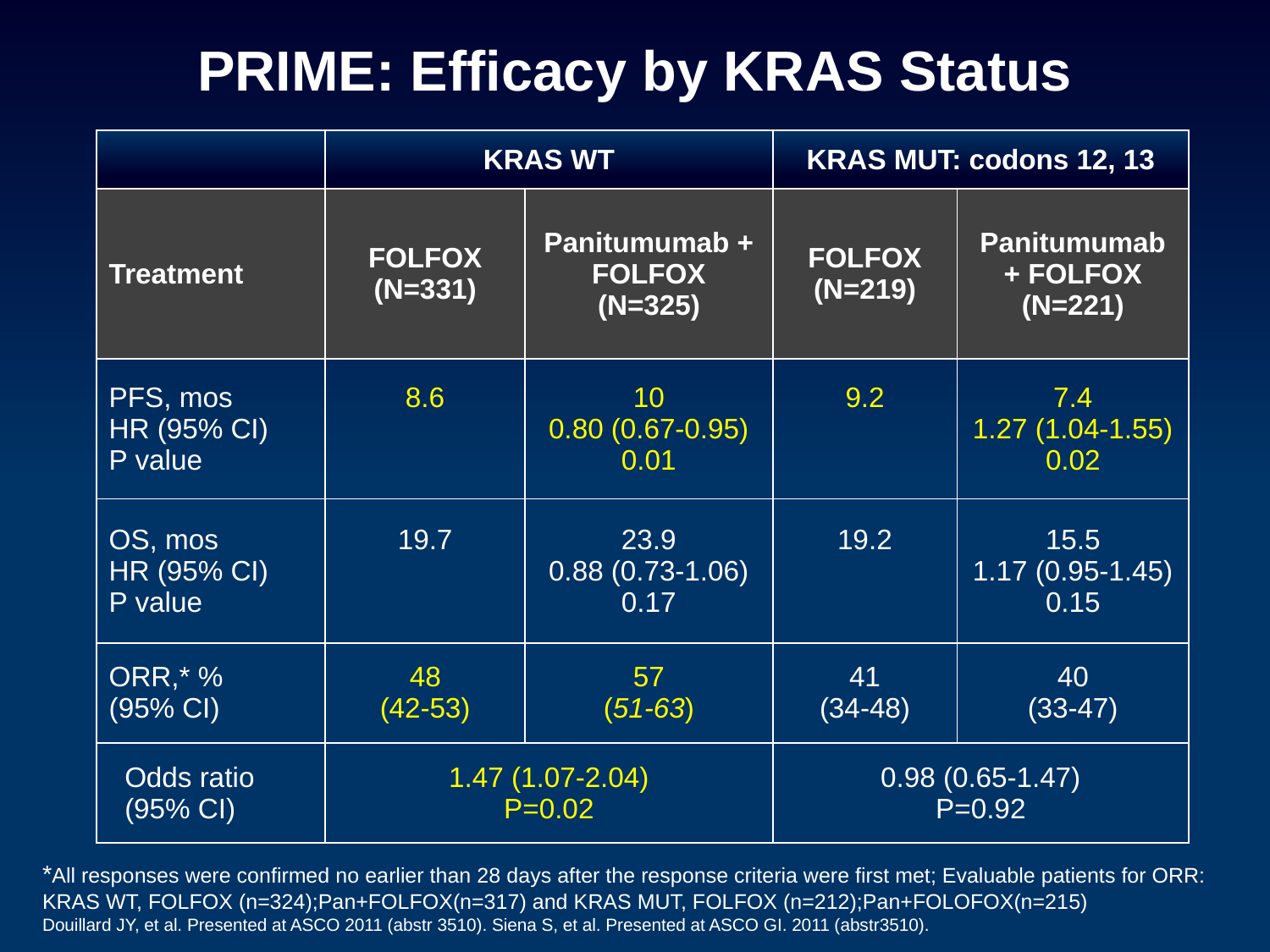

PRIME: Efficacy by KRAS Status
|  | KRAS WT |  | KRAS MUT: codons 12, 13 |  |
| --- | --- | --- | --- | --- |
| Treatment | FOLFOX (N=331) | Panitumumab + FOLFOX (N=325) | FOLFOX (N=219) | Panitumumab + FOLFOX (N=221) |
| PFS, mos HR (95% CI) P value | 8.6 | 10 0.80 (0.67-0.95) 0.01 | 9.2 | 7.4 1.27 (1.04-1.55) 0.02 |
| OS, mos HR (95% CI) P value | 19.7 | 23.9 0.88 (0.73-1.06) 0.17 | 19.2 | 15.5 1.17 (0.95-1.45) 0.15 |
| ORR,\* % (95% CI) | 48 (42-53) | 57 (51-63) | 41 (34-48) | 40 (33-47) |
| Odds ratio (95% CI) | 1.47 (1.07-2.04) P=0.02 |  | 0.98 (0.65-1.47) P=0.92 |  |
*All responses were confirmed no earlier than 28 days after the response criteria were first met; Evaluable patients for ORR: KRAS WT, FOLFOX (n=324);Pan+FOLFOX(n=317) and KRAS MUT, FOLFOX (n=212);Pan+FOLOFOX(n=215)
Douillard JY, et al. Presented at ASCO 2011 (abstr 3510). Siena S, et al. Presented at ASCO GI. 2011 (abstr3510).